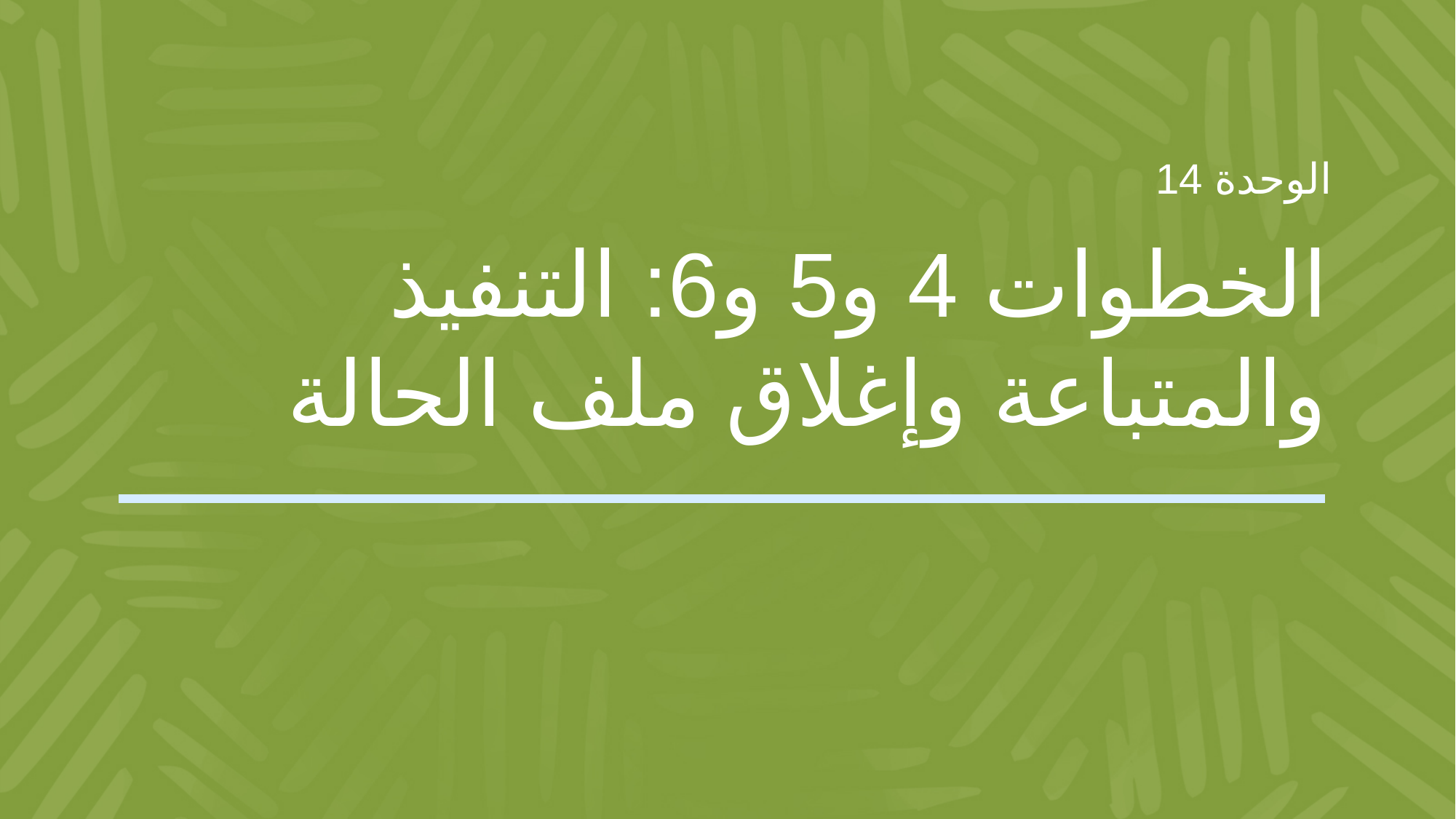

الوحدة 14
# الخطوات 4 و5 و6: التنفيذ والمتباعة وإغلاق ملف الحالة